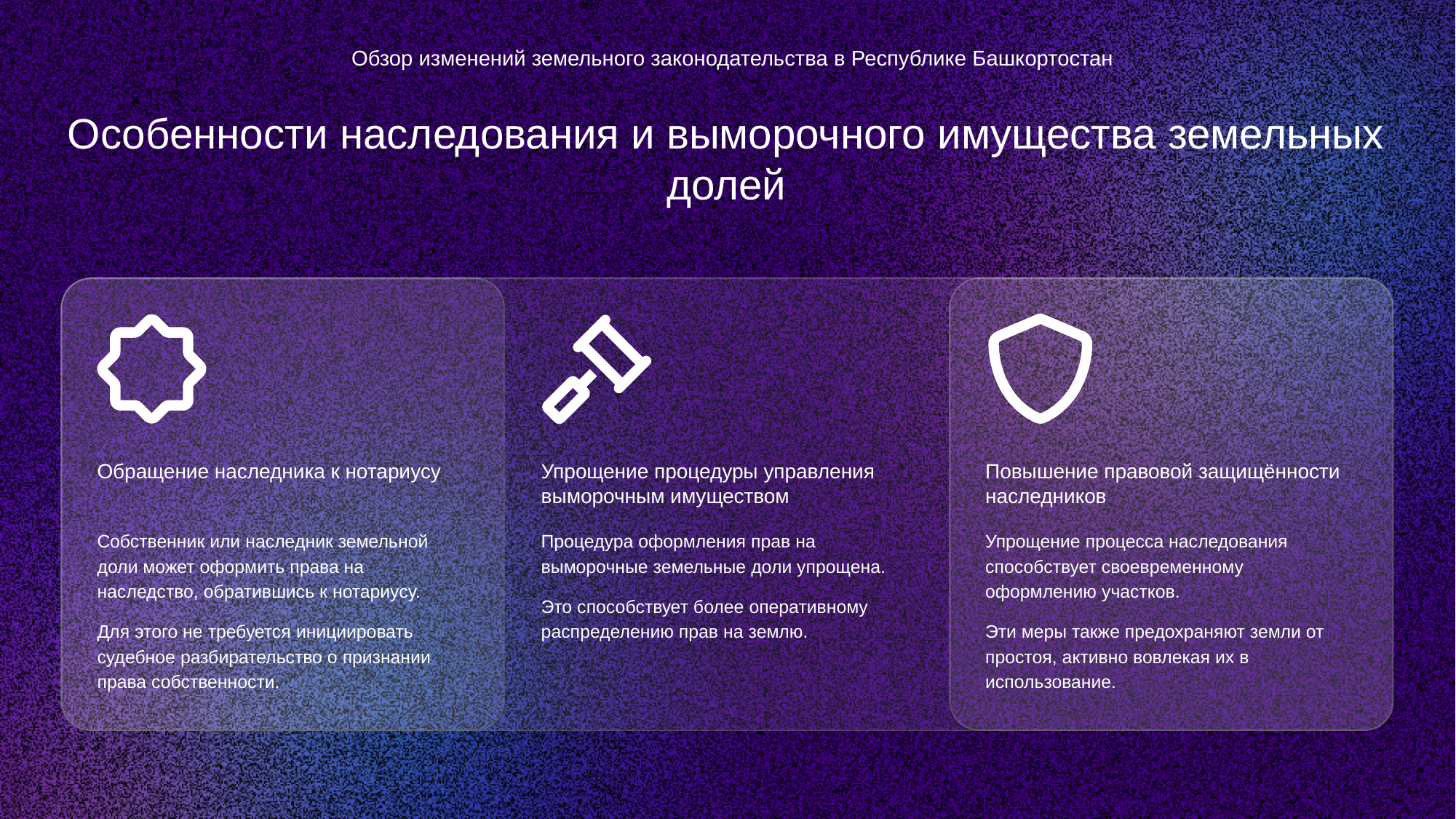

Обзор изменений земельного законодательства в Республике Башкортостан
Особенности наследования и выморочного имущества земельных долей

Обращение наследника к нотариусу
Упрощение процедуры управления выморочным имуществом
Повышение правовой защищённости наследников
Собственник или наследник земельной доли может оформить права на наследство, обратившись к нотариусу.
Для этого не требуется инициировать судебное разбирательство о признании права собственности.
Процедура оформления прав на выморочные земельные доли упрощена.
Это способствует более оперативному распределению прав на землю.
Упрощение процесса наследования способствует своевременному оформлению участков.
Эти меры также предохраняют земли от простоя, активно вовлекая их в использование.